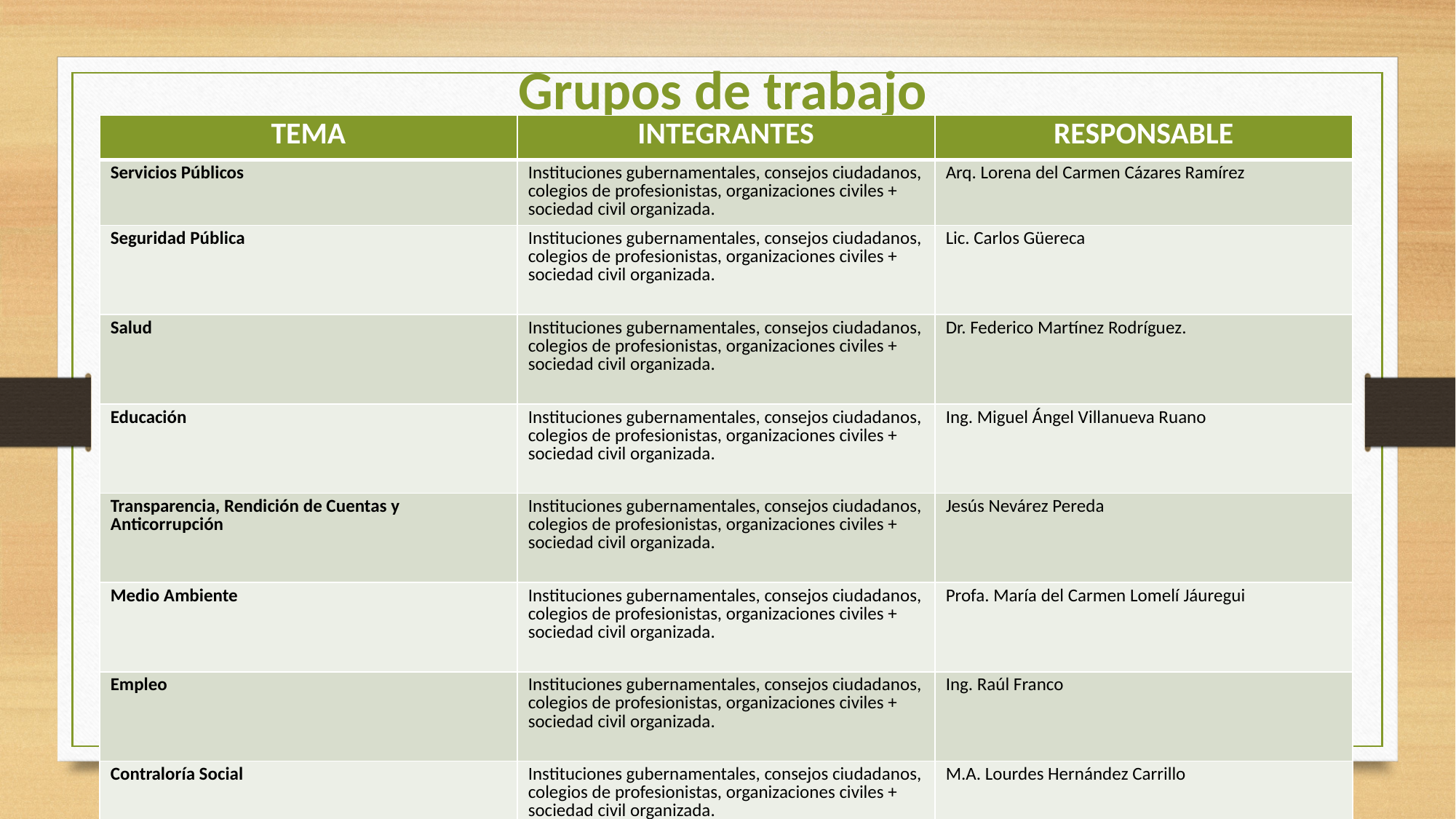

# Grupos de trabajo
| TEMA | INTEGRANTES | RESPONSABLE |
| --- | --- | --- |
| Servicios Públicos | Instituciones gubernamentales, consejos ciudadanos, colegios de profesionistas, organizaciones civiles + sociedad civil organizada. | Arq. Lorena del Carmen Cázares Ramírez |
| Seguridad Pública | Instituciones gubernamentales, consejos ciudadanos, colegios de profesionistas, organizaciones civiles + sociedad civil organizada. | Lic. Carlos Güereca |
| Salud | Instituciones gubernamentales, consejos ciudadanos, colegios de profesionistas, organizaciones civiles + sociedad civil organizada. | Dr. Federico Martínez Rodríguez. |
| Educación | Instituciones gubernamentales, consejos ciudadanos, colegios de profesionistas, organizaciones civiles + sociedad civil organizada. | Ing. Miguel Ángel Villanueva Ruano |
| Transparencia, Rendición de Cuentas y Anticorrupción | Instituciones gubernamentales, consejos ciudadanos, colegios de profesionistas, organizaciones civiles + sociedad civil organizada. | Jesús Nevárez Pereda |
| Medio Ambiente | Instituciones gubernamentales, consejos ciudadanos, colegios de profesionistas, organizaciones civiles + sociedad civil organizada. | Profa. María del Carmen Lomelí Jáuregui |
| Empleo | Instituciones gubernamentales, consejos ciudadanos, colegios de profesionistas, organizaciones civiles + sociedad civil organizada. | Ing. Raúl Franco |
| Contraloría Social | Instituciones gubernamentales, consejos ciudadanos, colegios de profesionistas, organizaciones civiles + sociedad civil organizada. | M.A. Lourdes Hernández Carrillo |